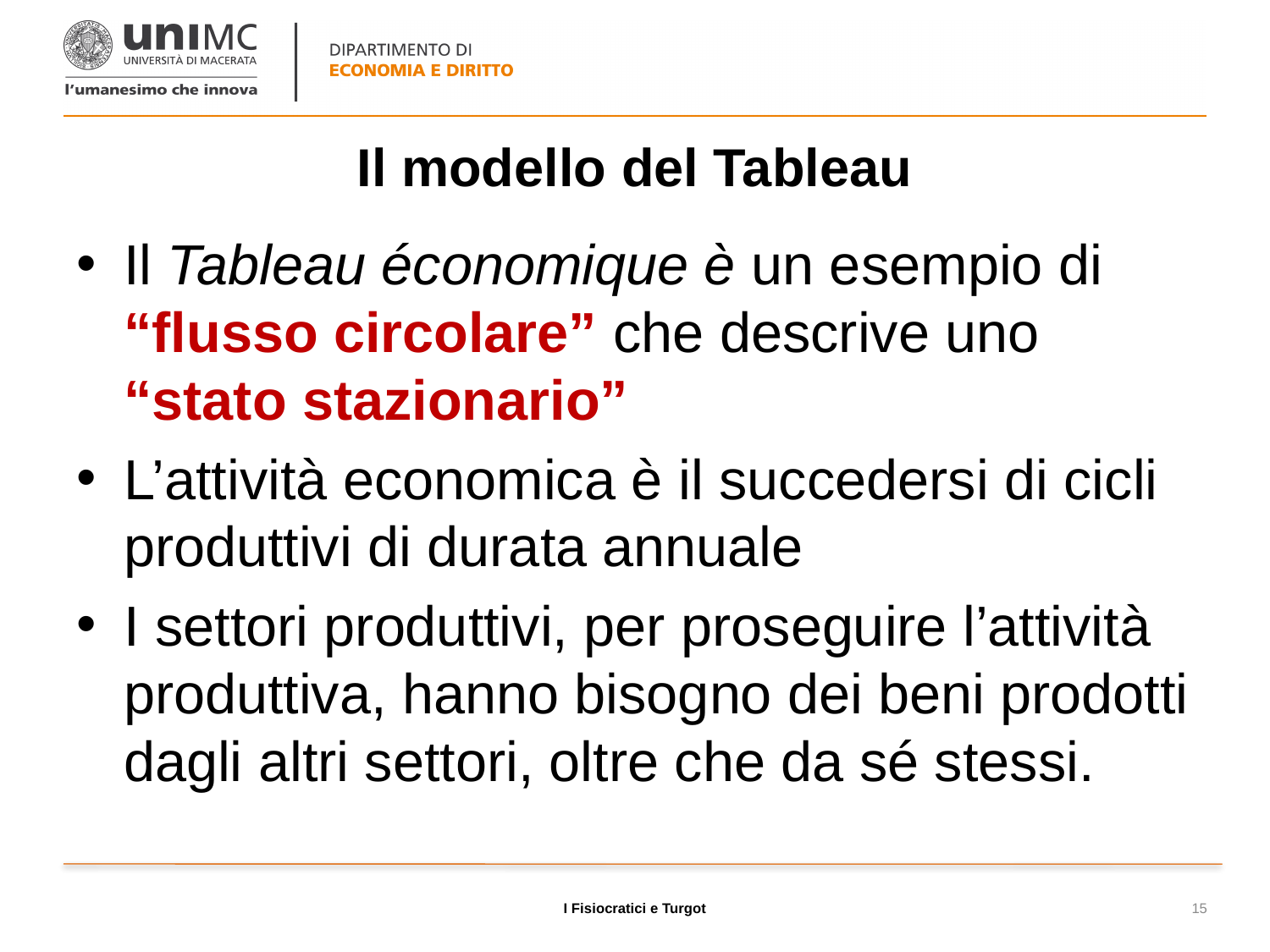

# Il modello del Tableau
Il Tableau économique è un esempio di “flusso circolare” che descrive uno “stato stazionario”
L’attività economica è il succedersi di cicli produttivi di durata annuale
I settori produttivi, per proseguire l’attività produttiva, hanno bisogno dei beni prodotti dagli altri settori, oltre che da sé stessi.
I Fisiocratici e Turgot
15